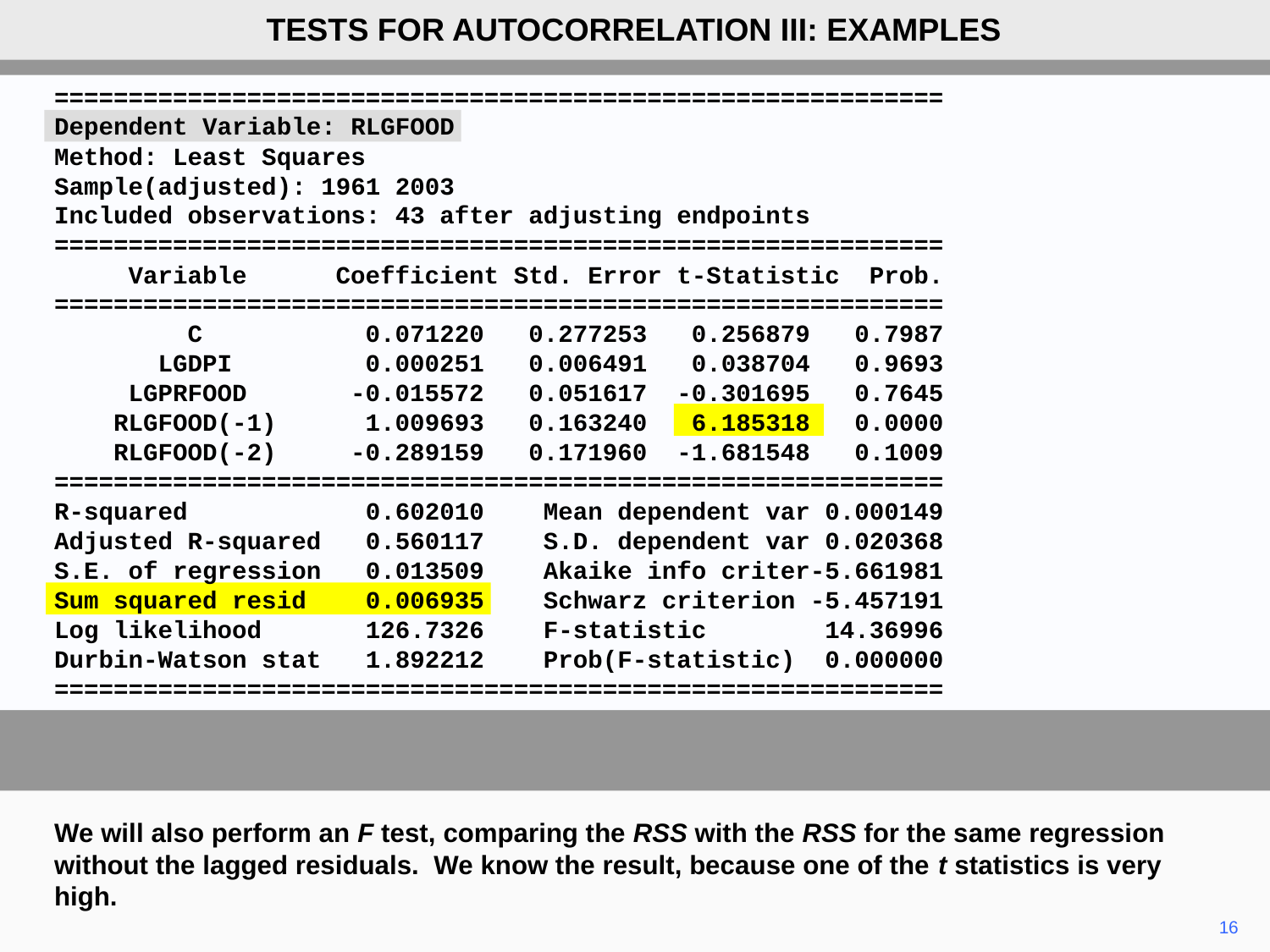

TESTS FOR AUTOCORRELATION III: EXAMPLES

============================================================
Dependent Variable: RLGFOOD
Method: Least Squares
Sample(adjusted): 1961 2003
Included observations: 43 after adjusting endpoints
============================================================
     Variable      Coefficient Std. Error t-Statistic  Prob.
============================================================
         C           0.071220   0.277253   0.256879   0.7987
       LGDPI         0.000251   0.006491   0.038704   0.9693
     LGPRFOOD       -0.015572   0.051617  -0.301695   0.7645
    RLGFOOD(-1)      1.009693   0.163240   6.185318   0.0000
    RLGFOOD(-2)     -0.289159   0.171960  -1.681548   0.1009
============================================================
R-squared            0.602010    Mean dependent var 0.000149
Adjusted R-squared   0.560117    S.D. dependent var 0.020368
S.E. of regression   0.013509    Akaike info criter-5.661981
Sum squared resid    0.006935    Schwarz criterion -5.457191
Log likelihood       126.7326    F-statistic        14.36996
Durbin-Watson stat   1.892212    Prob(F-statistic)  0.000000
============================================================

We will also perform an F test, comparing the RSS with the RSS for the same regression without the lagged residuals.  We know the result, because one of the t statistics is very high.
16